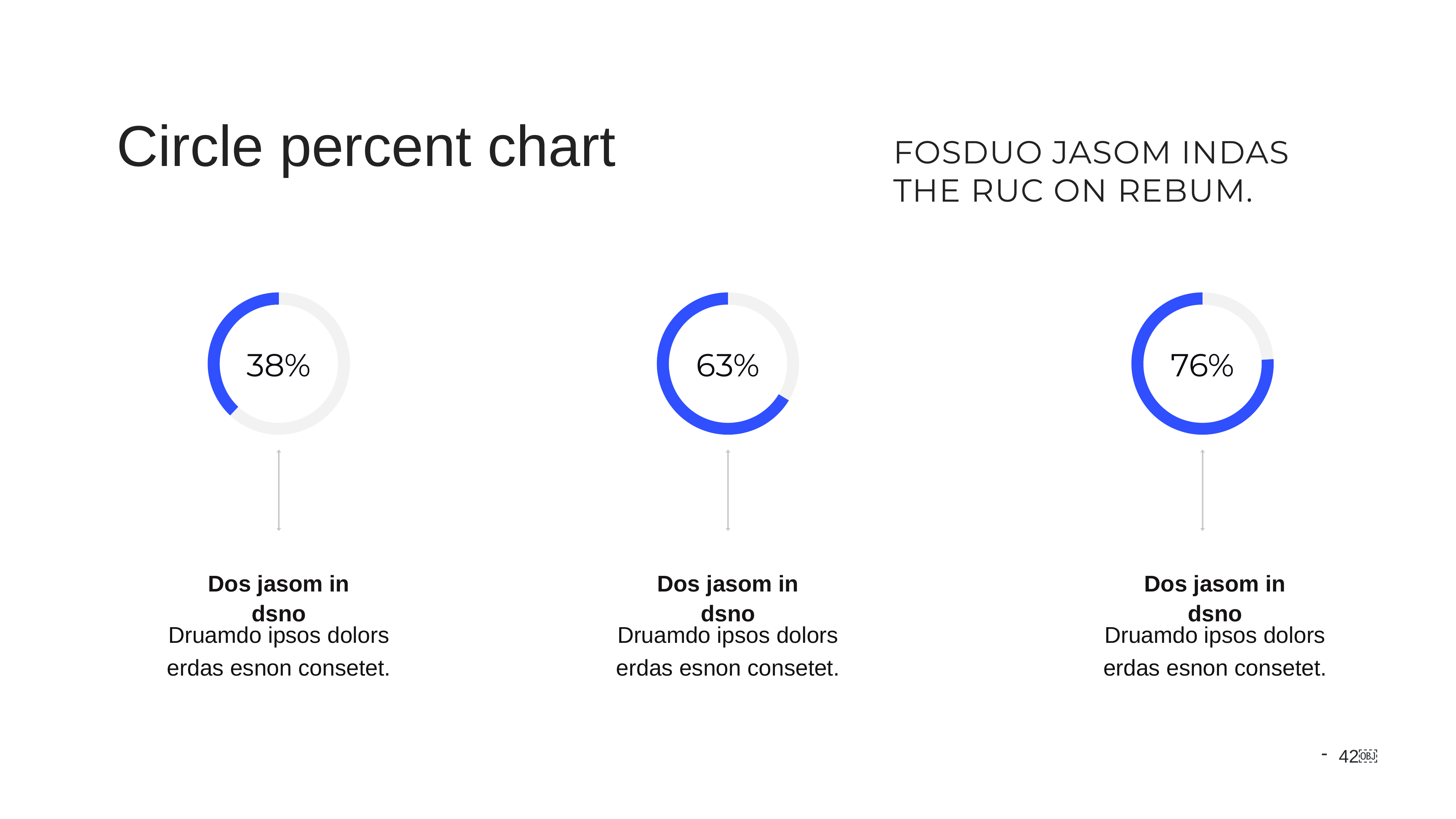

Circle percent chart
Fosduo jasom INDAS THE RUC ON rebum.

### Chart

| Category | Region 1 |
|---|---|
| Ohne Titel 1 | 62.0 |
| Ohne Titel 2 | 38.0 |

### Chart

| Category | Region 1 |
|---|---|
| Ohne Titel 1 | 34.0 |
| Ohne Titel 2 | 67.0 |

### Chart

| Category | Region 1 |
|---|---|
| Ohne Titel 1 | 24.0 |
| Ohne Titel 2 | 76.0 |
38%
63%
76%

Dos jasom in dsno
Dos jasom in dsno
Dos jasom in dsno
Druamdo ipsos dolors erdas esnon consetet.
Druamdo ipsos dolors erdas esnon consetet.
Druamdo ipsos dolors erdas esnon consetet.